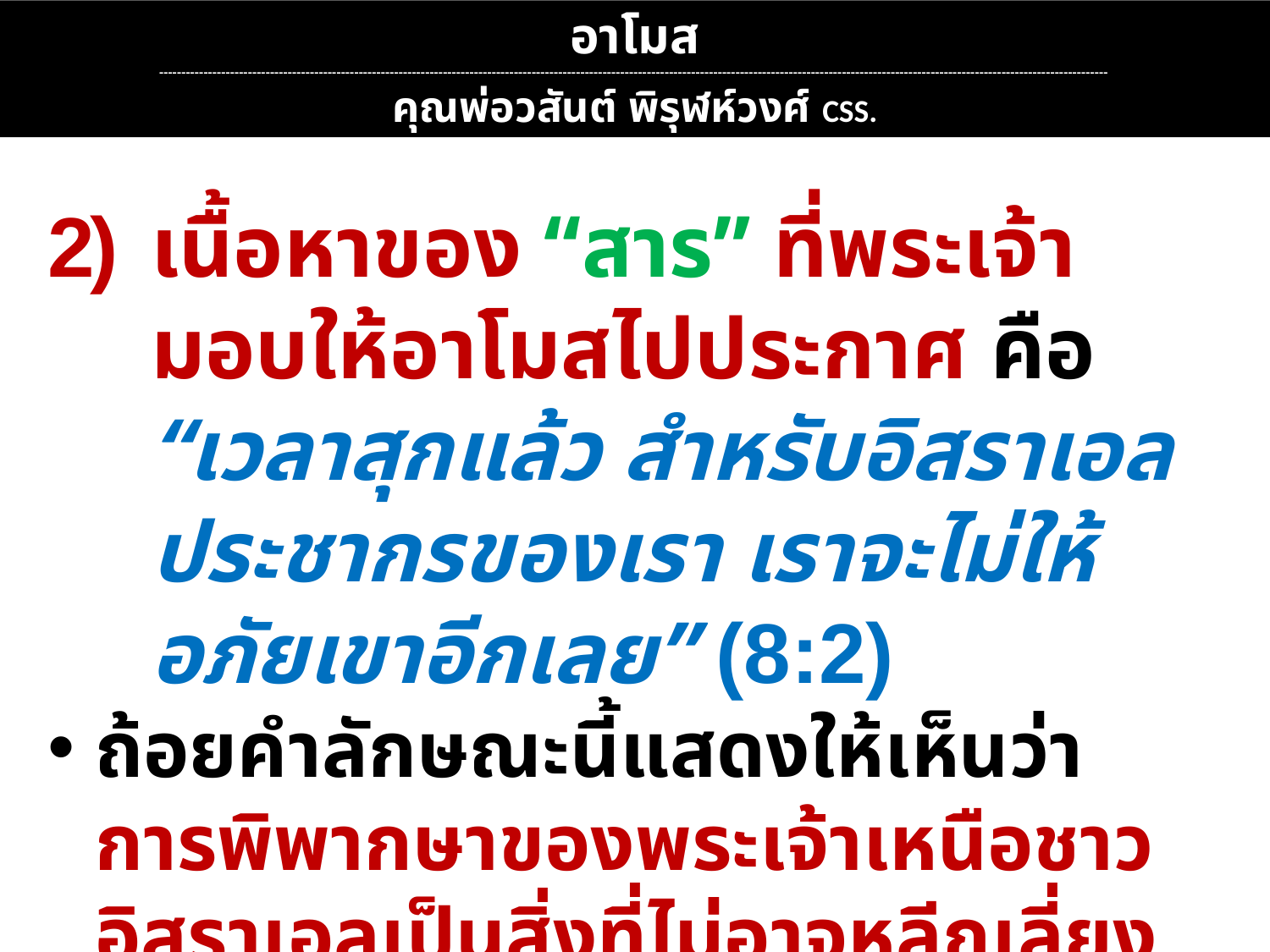

อาโมส
----------------------------------------------------------------------------------------------------------------------------------------------------------------------------------------------------------------------
คุณพ่อวสันต์ พิรุฬห์วงศ์ CSS.
เนื้อหาของ “สาร” ที่พระเจ้ามอบให้อาโมสไปประกาศ คือ “เวลา​สุก​แล้ว สำหรับ​อิสราเอล​ประชากร​ของ​เรา เรา​จะ​ไม่​ให้​อภัย​เขา​อีก​เลย” (8:2)
ถ้อยคำลักษณะนี้แสดงให้เห็นว่า การพิพากษาของพระเจ้าเหนือชาวอิสราเอลเป็นสิ่งที่ไม่อาจหลีกเลี่ยงได้อีกต่อไปแล้ว